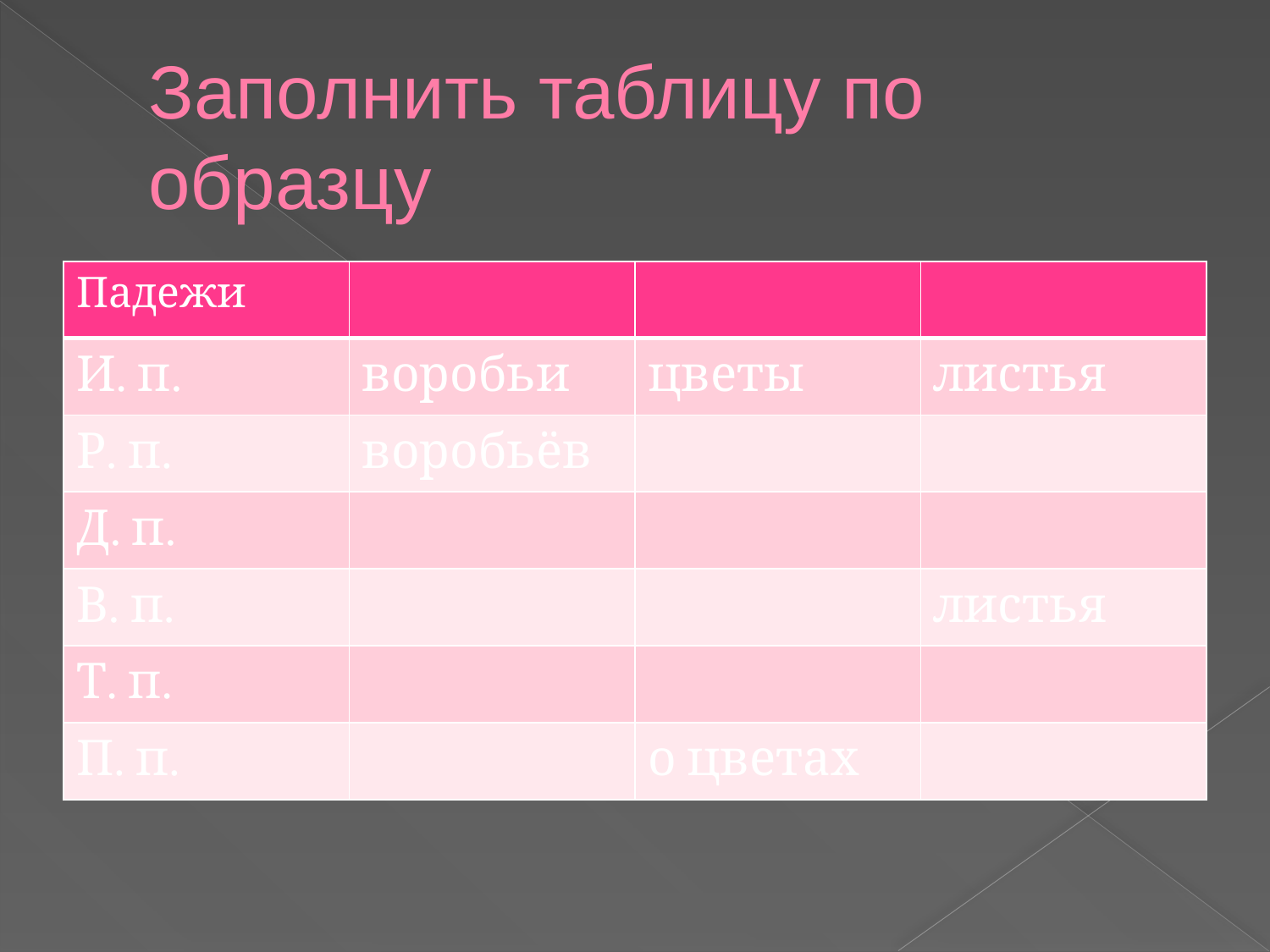

# Заполнить таблицу по образцу
| Падежи |  |  |  |
| --- | --- | --- | --- |
| И. п. | воробьи | цветы | листья |
| Р. п. | воробьёв |  |  |
| Д. п. |  |  |  |
| В. п. |  |  | листья |
| Т. п. |  |  |  |
| П. п. |  | о цветах |  |